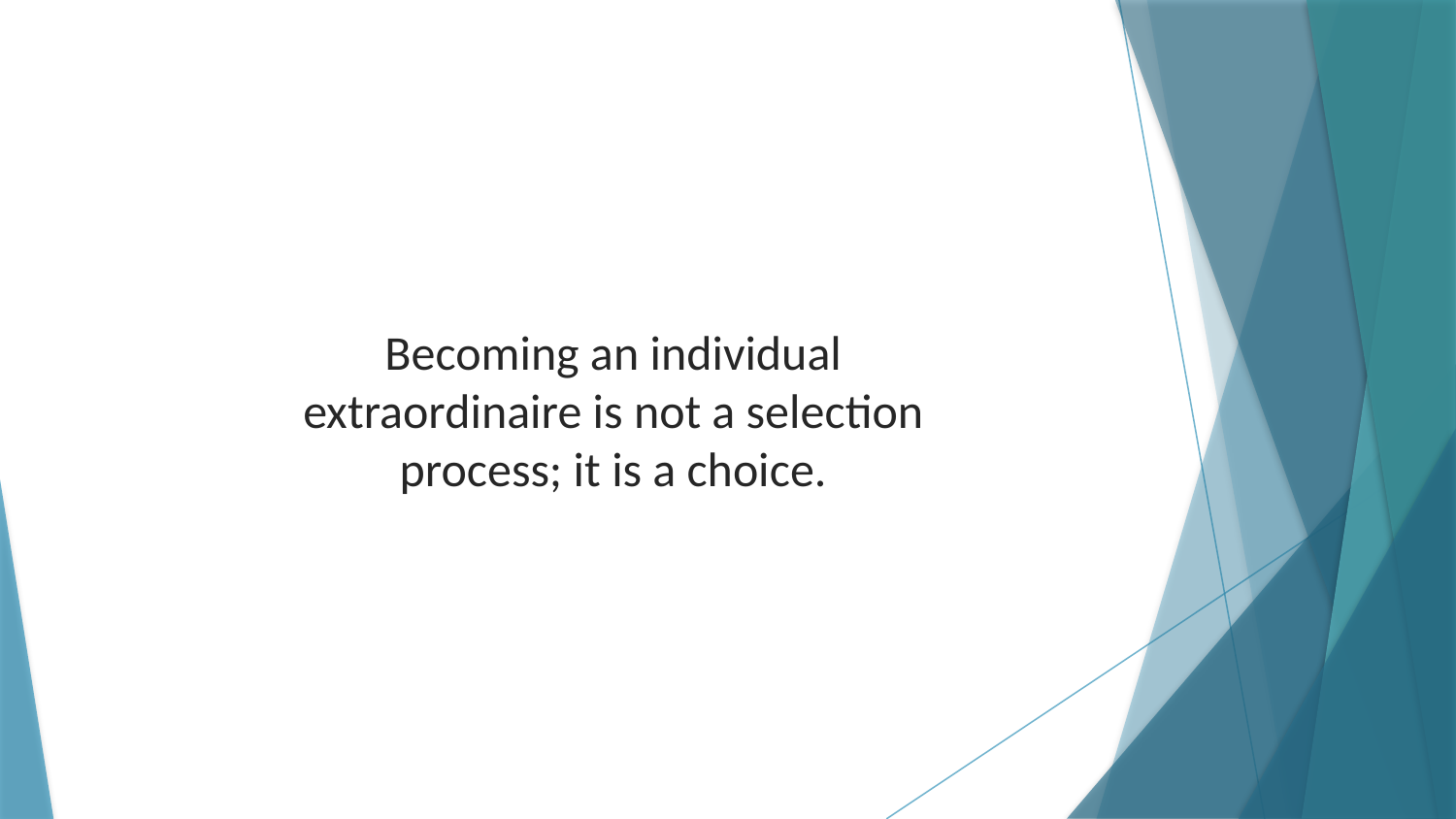

Becoming an individual extraordinaire is not a selection process; it is a choice.